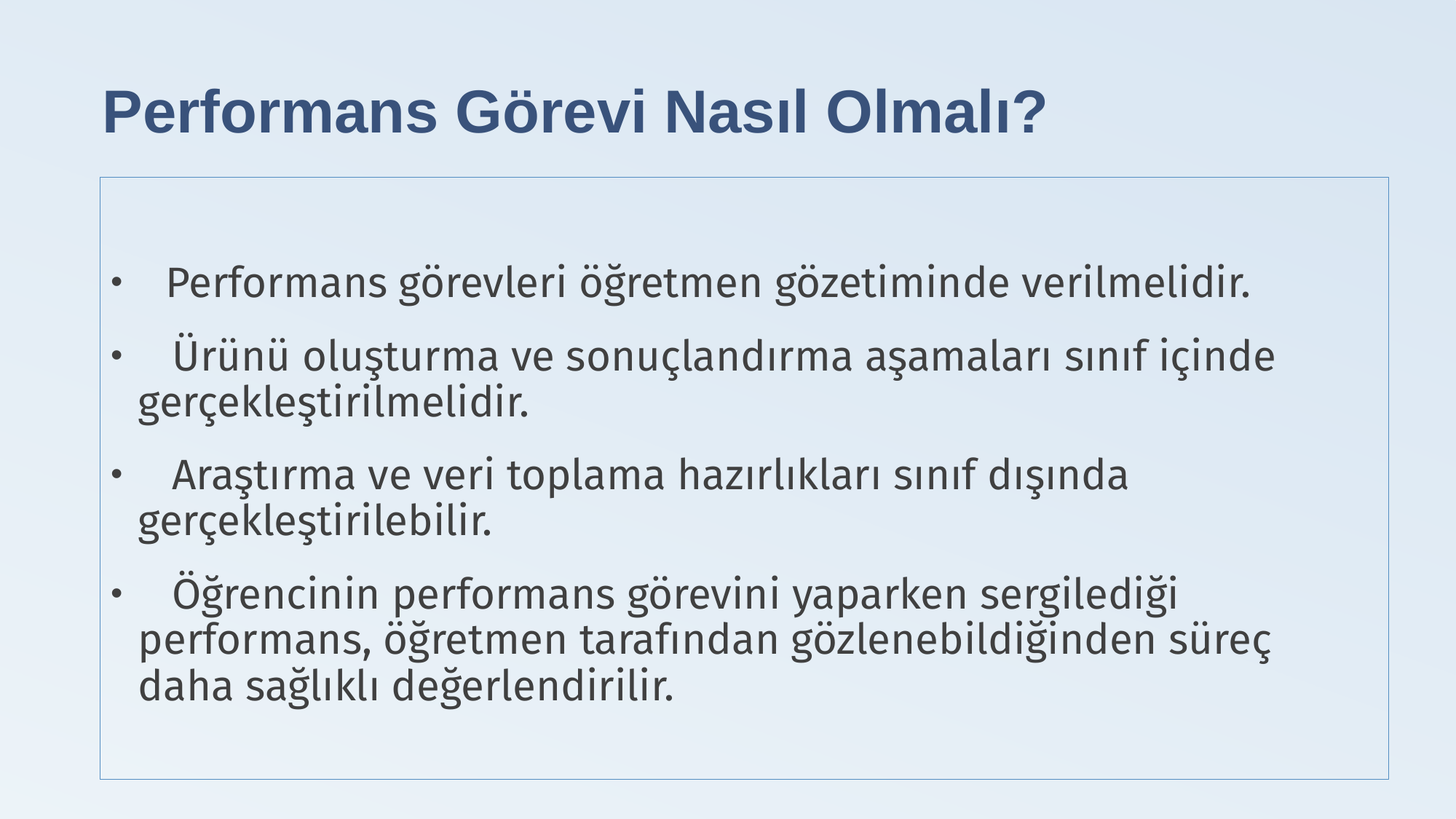

# Performans Görevi Nasıl Olmalı?

Performans görevleri öğretmen gözetiminde verilmelidir.
   Ürünü oluşturma ve sonuçlandırma aşamaları sınıf içinde gerçekleştirilmelidir.
   Araştırma ve veri toplama hazırlıkları sınıf dışında gerçekleştirilebilir.
   Öğrencinin performans görevini yaparken sergilediği performans, öğretmen tarafından gözlenebildiğinden süreç daha sağlıklı değerlendirilir.